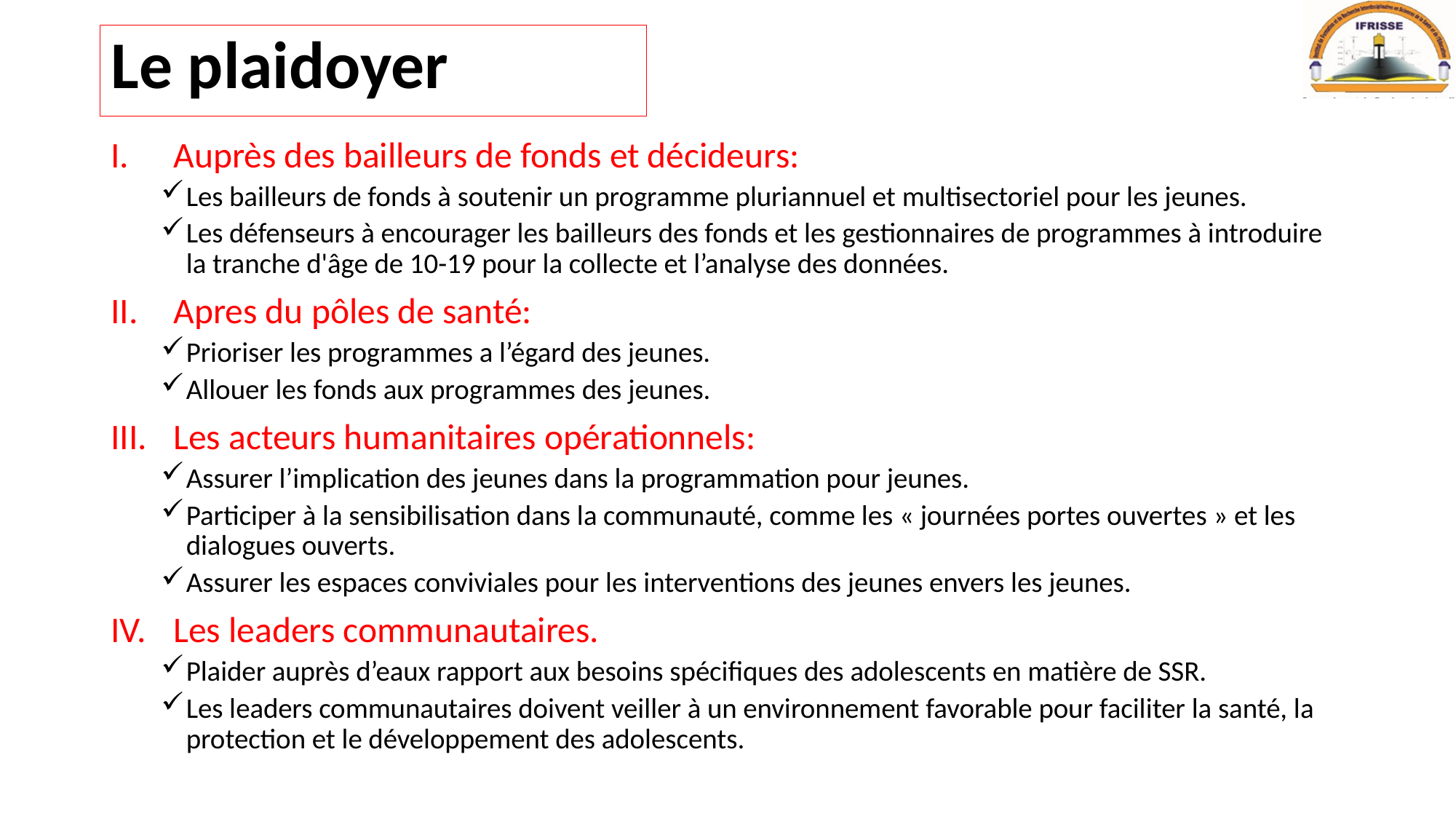

# Le plaidoyer
Auprès des bailleurs de fonds et décideurs:
Les bailleurs de fonds à soutenir un programme pluriannuel et multisectoriel pour les jeunes.
Les défenseurs à encourager les bailleurs des fonds et les gestionnaires de programmes à introduire la tranche d'âge de 10-19 pour la collecte et l’analyse des données.
Apres du pôles de santé:
Prioriser les programmes a l’égard des jeunes.
Allouer les fonds aux programmes des jeunes.
Les acteurs humanitaires opérationnels:
Assurer l’implication des jeunes dans la programmation pour jeunes.
Participer à la sensibilisation dans la communauté, comme les « journées portes ouvertes » et les dialogues ouverts.
Assurer les espaces conviviales pour les interventions des jeunes envers les jeunes.
Les leaders communautaires.
Plaider auprès d’eaux rapport aux besoins spécifiques des adolescents en matière de SSR.
Les leaders communautaires doivent veiller à un environnement favorable pour faciliter la santé, la protection et le développement des adolescents.